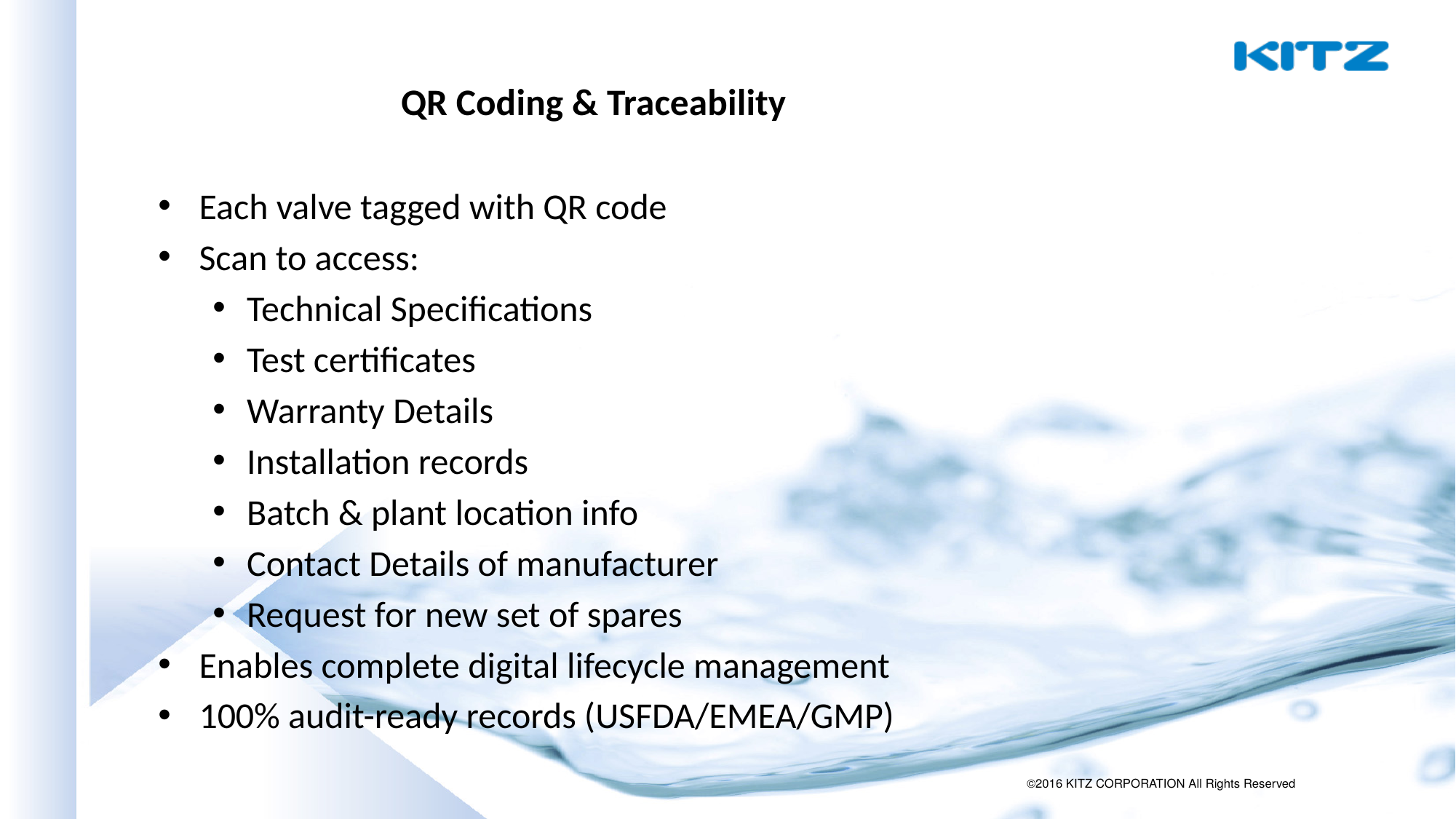

# QR Coding & Traceability
Each valve tagged with QR code
Scan to access:
Technical Specifications
Test certificates
Warranty Details
Installation records
Batch & plant location info
Contact Details of manufacturer
Request for new set of spares
Enables complete digital lifecycle management
100% audit-ready records (USFDA/EMEA/GMP)